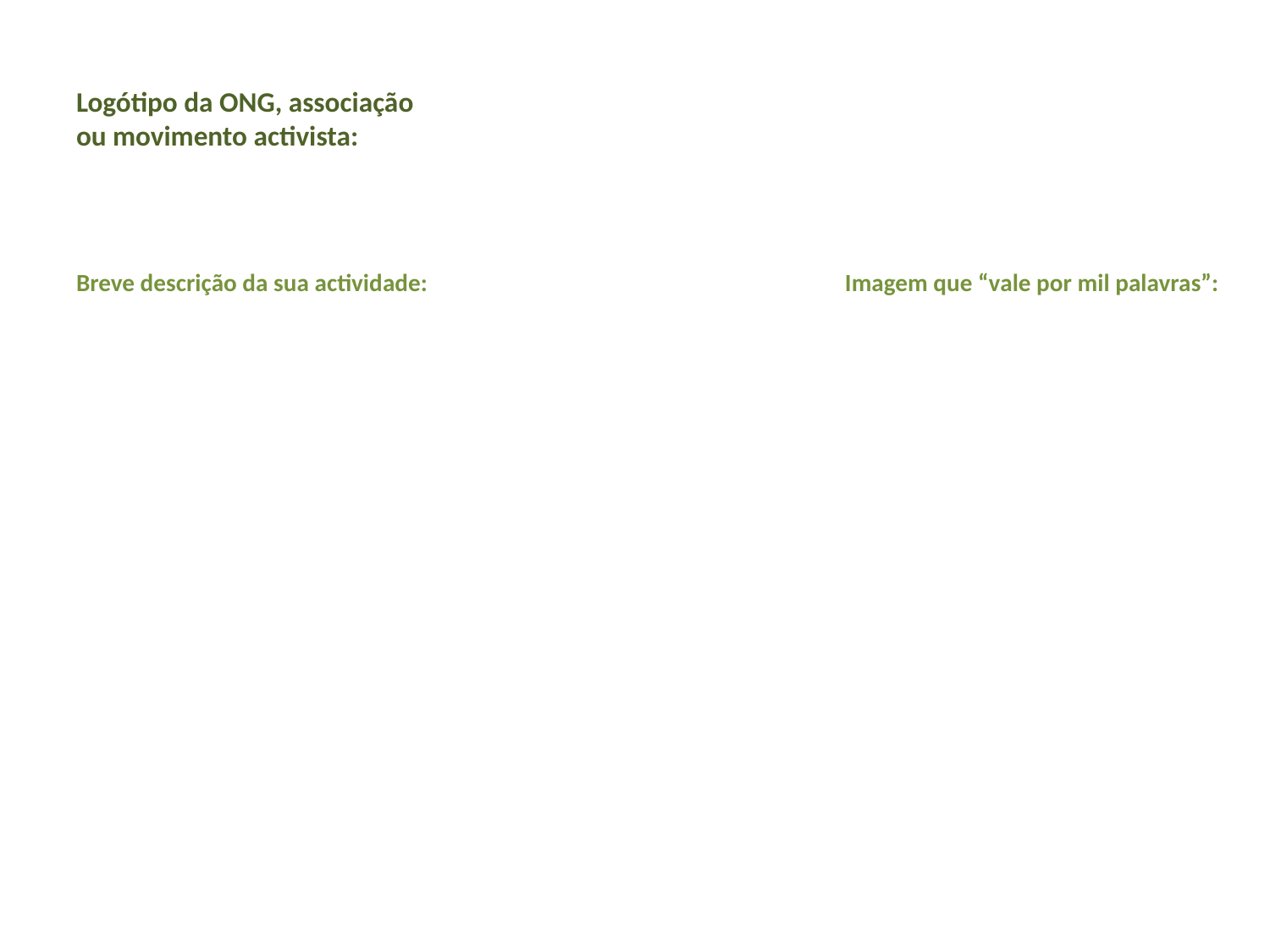

# Logótipo da ONG, associação ou movimento activista:

Breve descrição da sua actividade:                                                                            Imagem que “vale por mil palavras”: